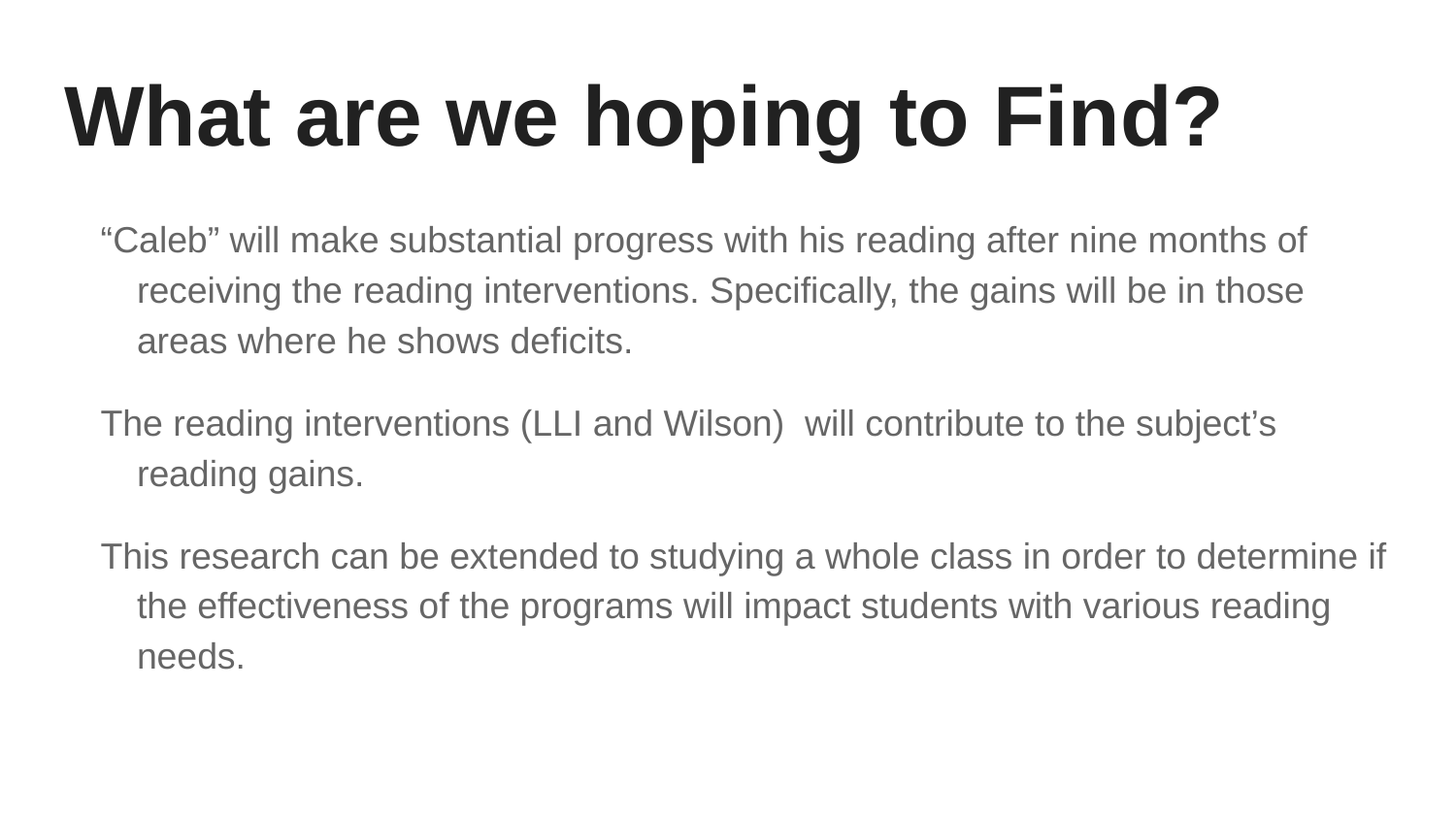

# What are we hoping to Find?
“Caleb” will make substantial progress with his reading after nine months of receiving the reading interventions. Specifically, the gains will be in those areas where he shows deficits.
The reading interventions (LLI and Wilson)  will contribute to the subject’s reading gains.
This research can be extended to studying a whole class in order to determine if the effectiveness of the programs will impact students with various reading needs.